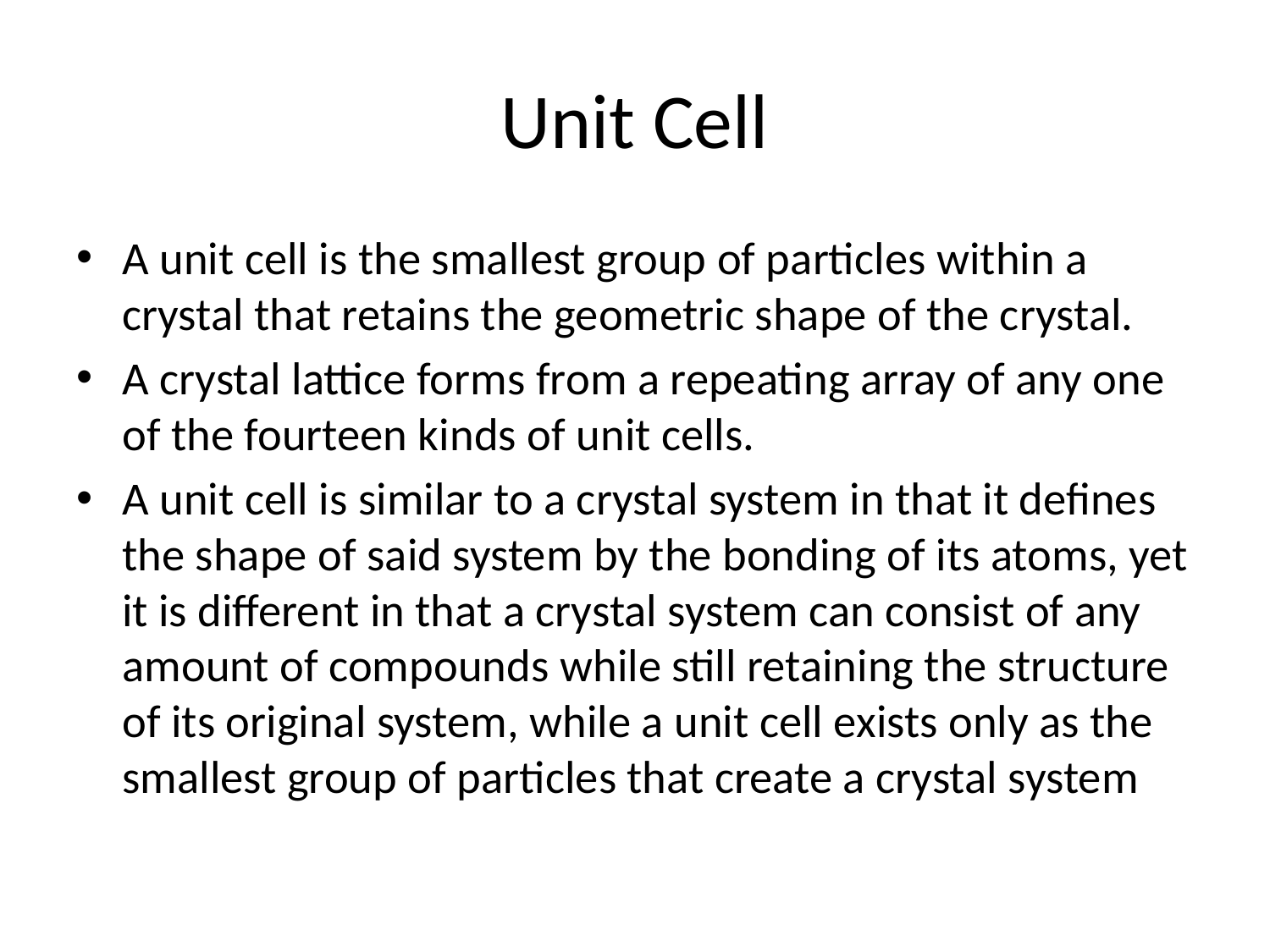

# Unit Cell
A unit cell is the smallest group of particles within a crystal that retains the geometric shape of the crystal.
A crystal lattice forms from a repeating array of any one of the fourteen kinds of unit cells.
A unit cell is similar to a crystal system in that it defines the shape of said system by the bonding of its atoms, yet it is different in that a crystal system can consist of any amount of compounds while still retaining the structure of its original system, while a unit cell exists only as the smallest group of particles that create a crystal system